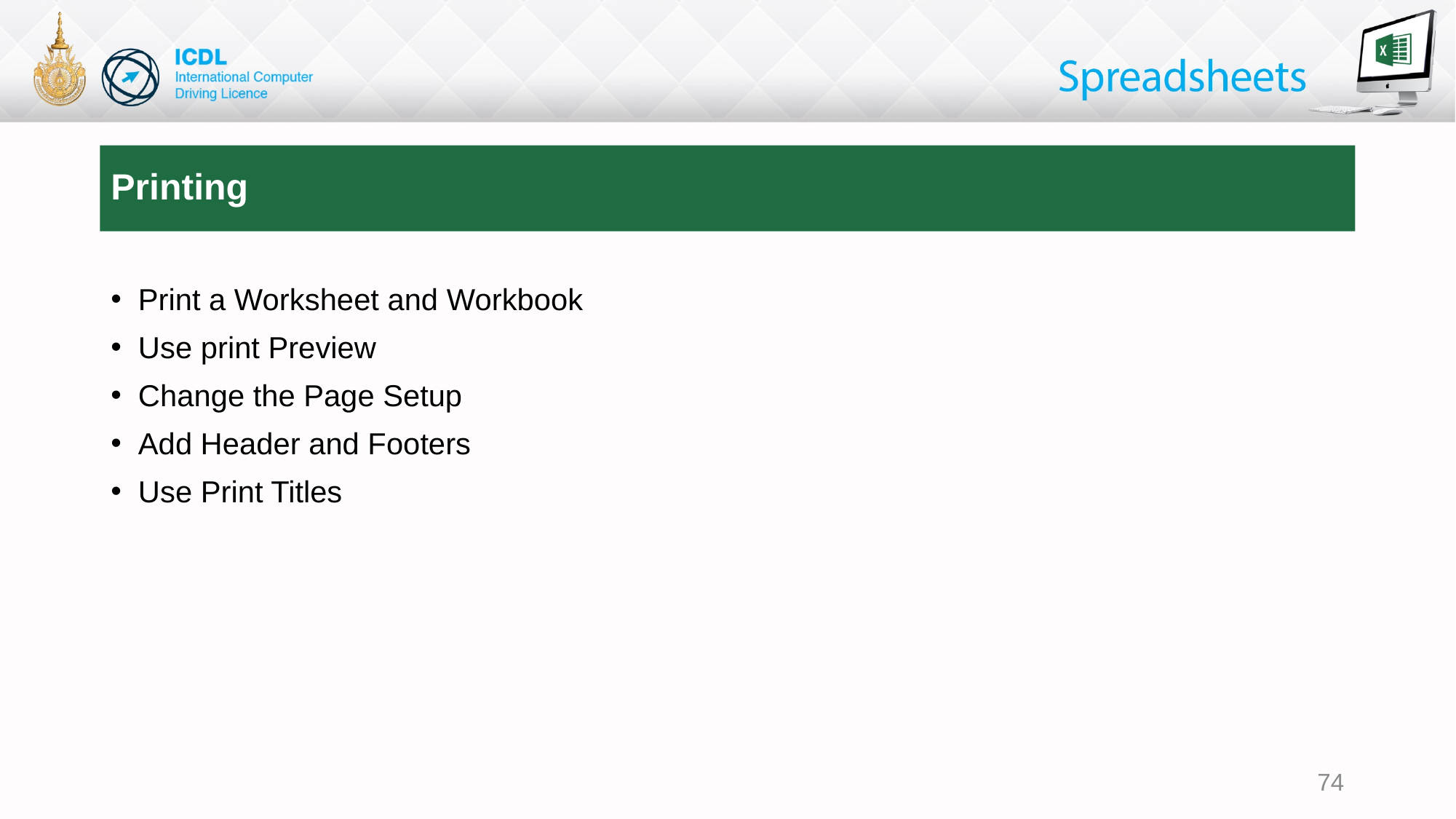

# Printing
Print a Worksheet and Workbook
Use print Preview
Change the Page Setup
Add Header and Footers
Use Print Titles

74